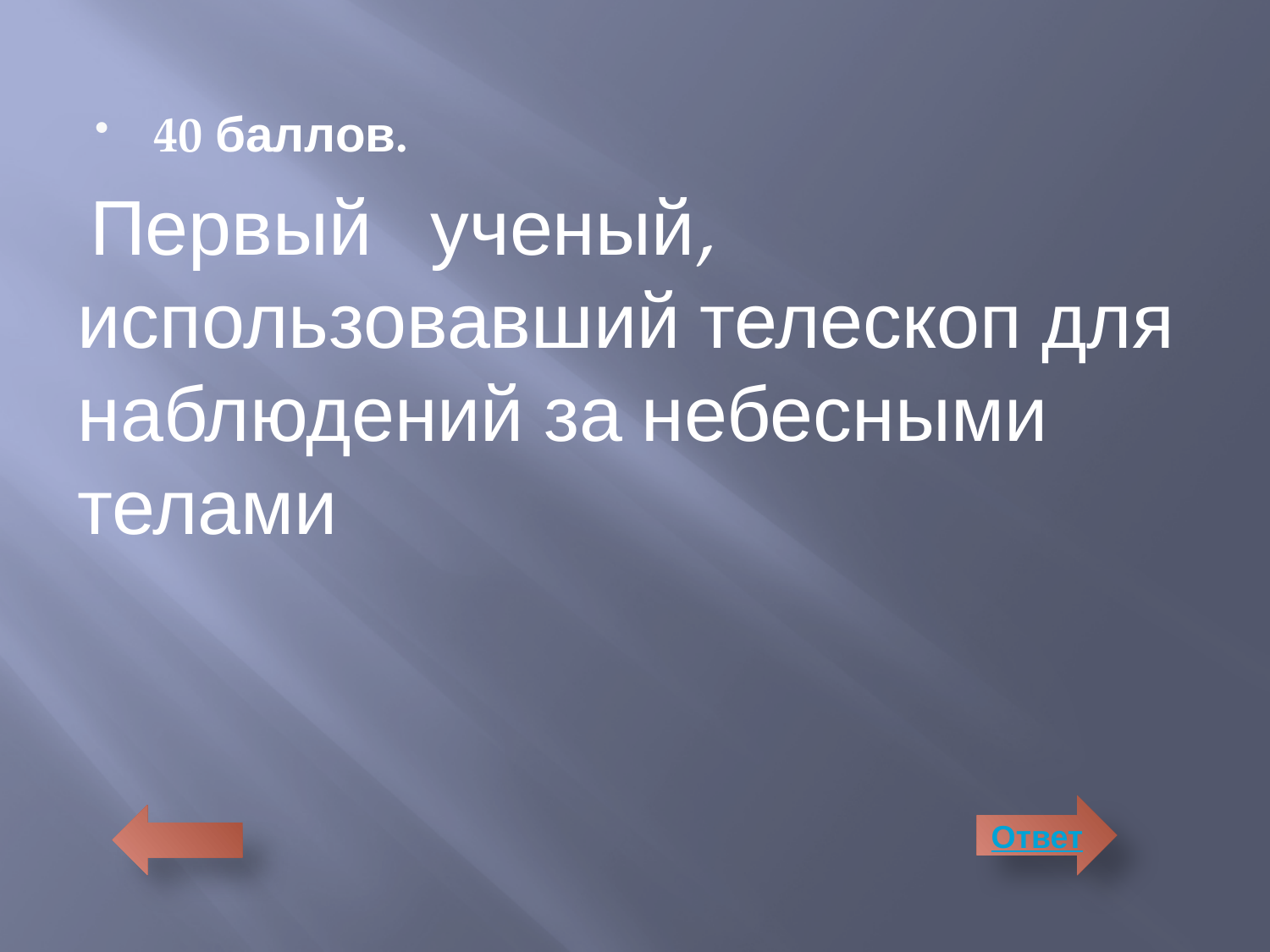

40 баллов.
 Первый   ученый, использовавший телескоп для наблюдений за небесными телами
Ответ